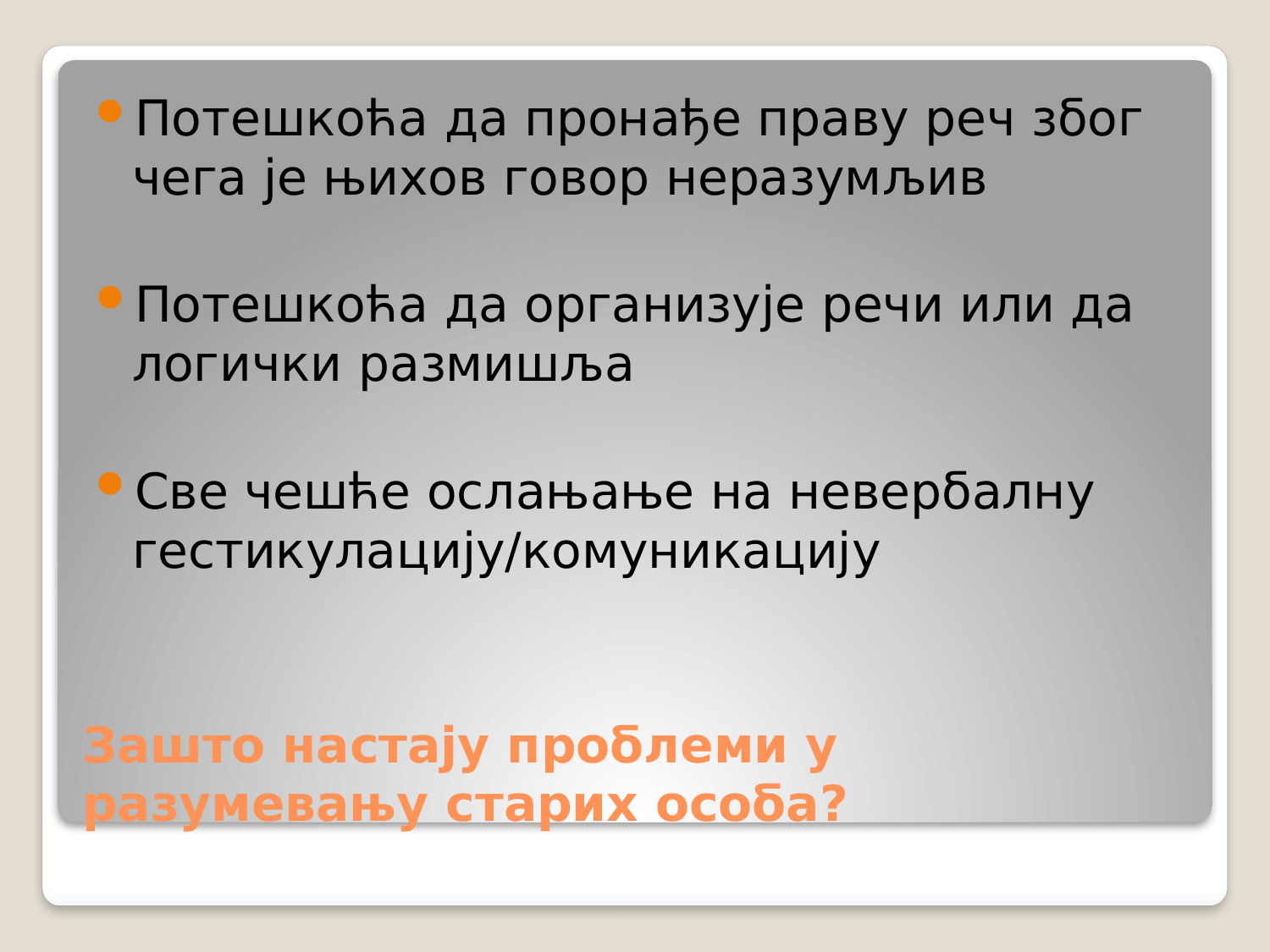

Потешкоћа да пронађе праву реч због чега је њихов говор неразумљив

Потешкоћа да организује речи или да логички размишља

Све чешће ослањање на невербалну гестикулацију/комуникацију

# Зашто настају проблеми у разумевању старих особа?